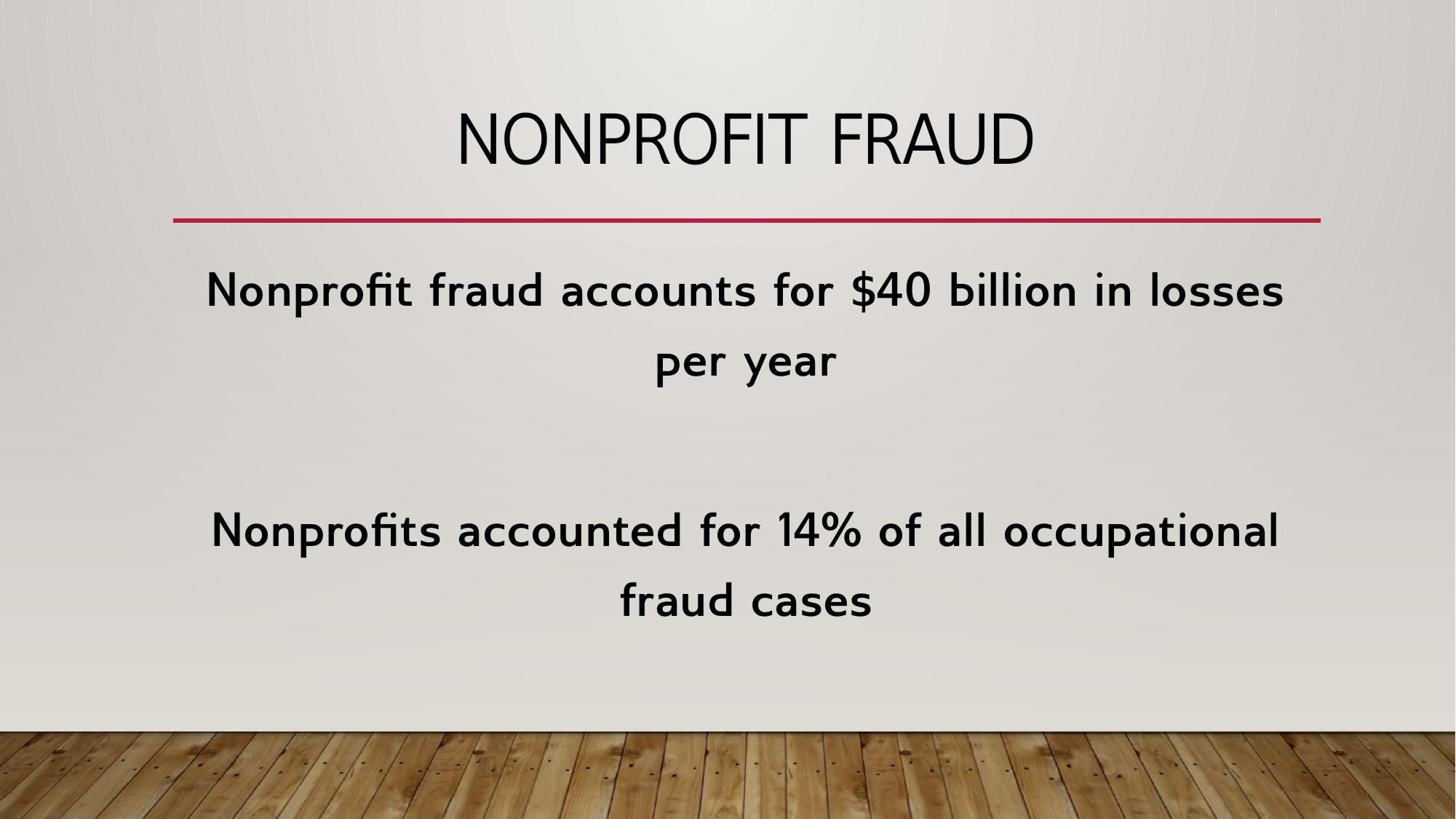

# Nonprofit Fraud
Nonprofit fraud accounts for $40 billion in losses per year

Nonprofits accounted for 14% of all occupational fraud cases